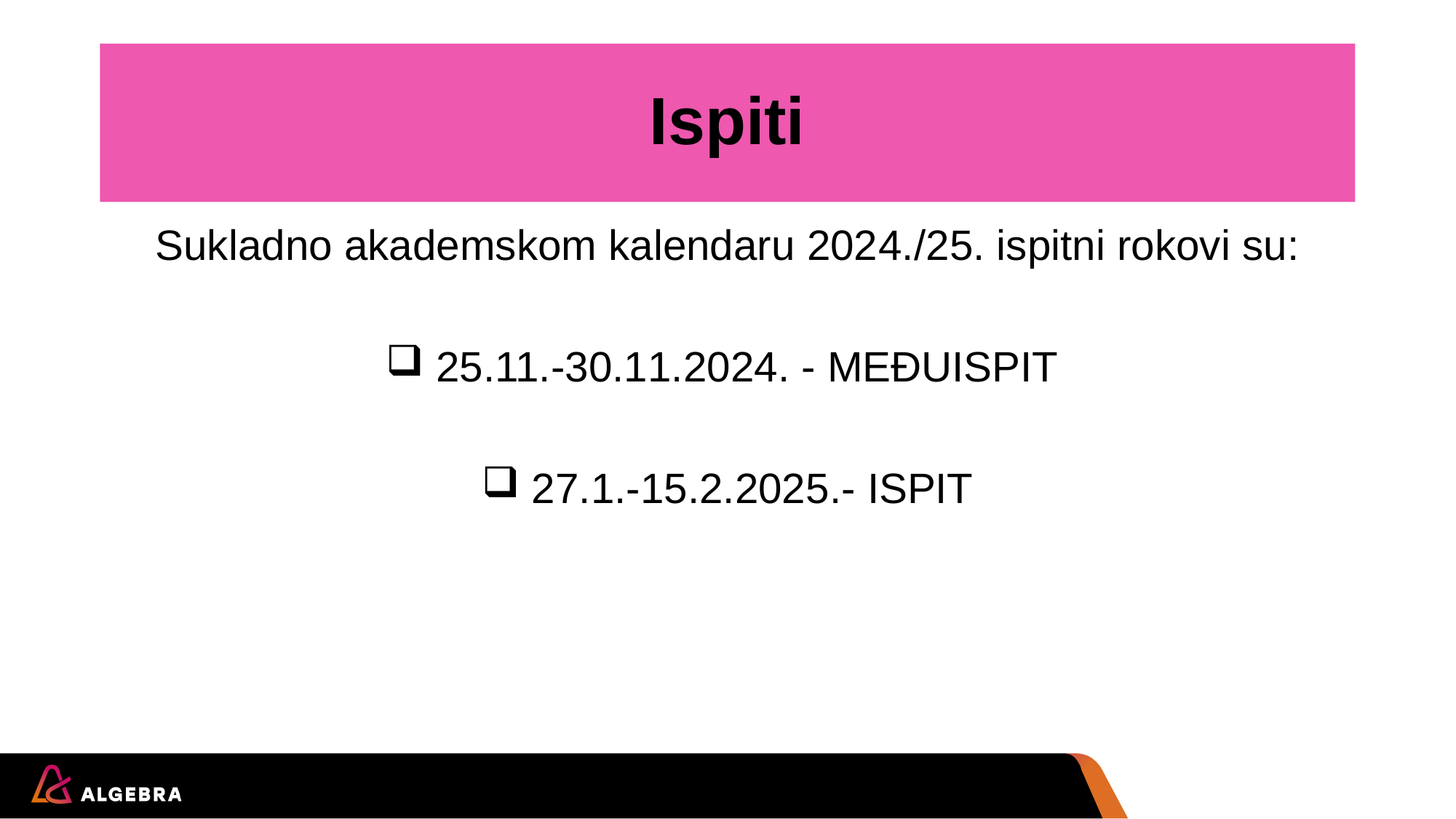

# Ispiti
Sukladno akademskom kalendaru 2024./25. ispitni rokovi su:

 25.11.-30.11.2024. - MEĐUISPIT

 27.1.-15.2.2025.- ISPIT